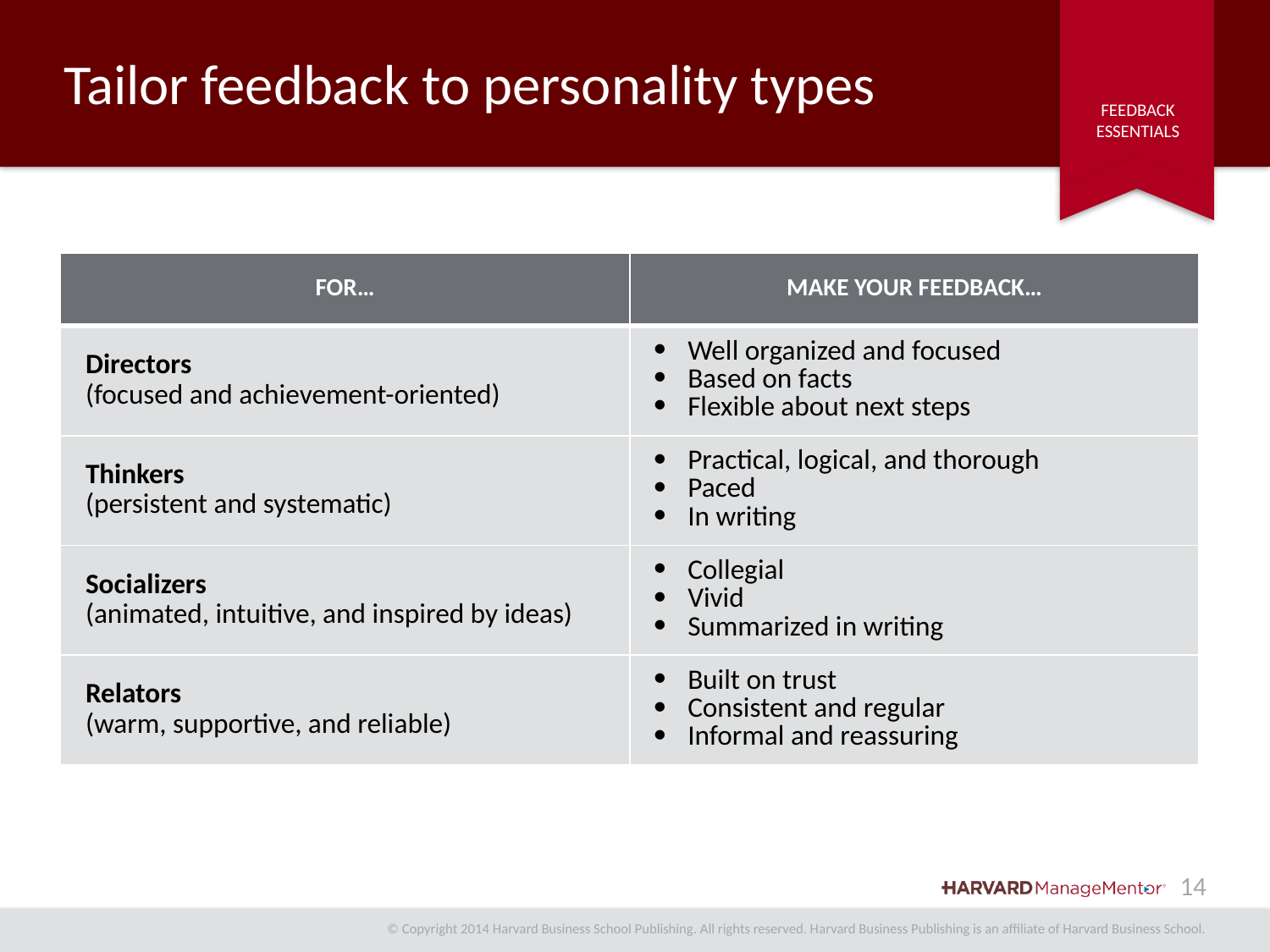

# Tailor feedback to personality types
| FOR… | MAKE YOUR FEEDBACK… |
| --- | --- |
| Directors (focused and achievement-oriented) | Well organized and focused Based on facts Flexible about next steps |
| Thinkers (persistent and systematic) | Practical, logical, and thorough Paced In writing |
| Socializers (animated, intuitive, and inspired by ideas) | Collegial Vivid Summarized in writing |
| Relators (warm, supportive, and reliable) | Built on trust Consistent and regular Informal and reassuring |